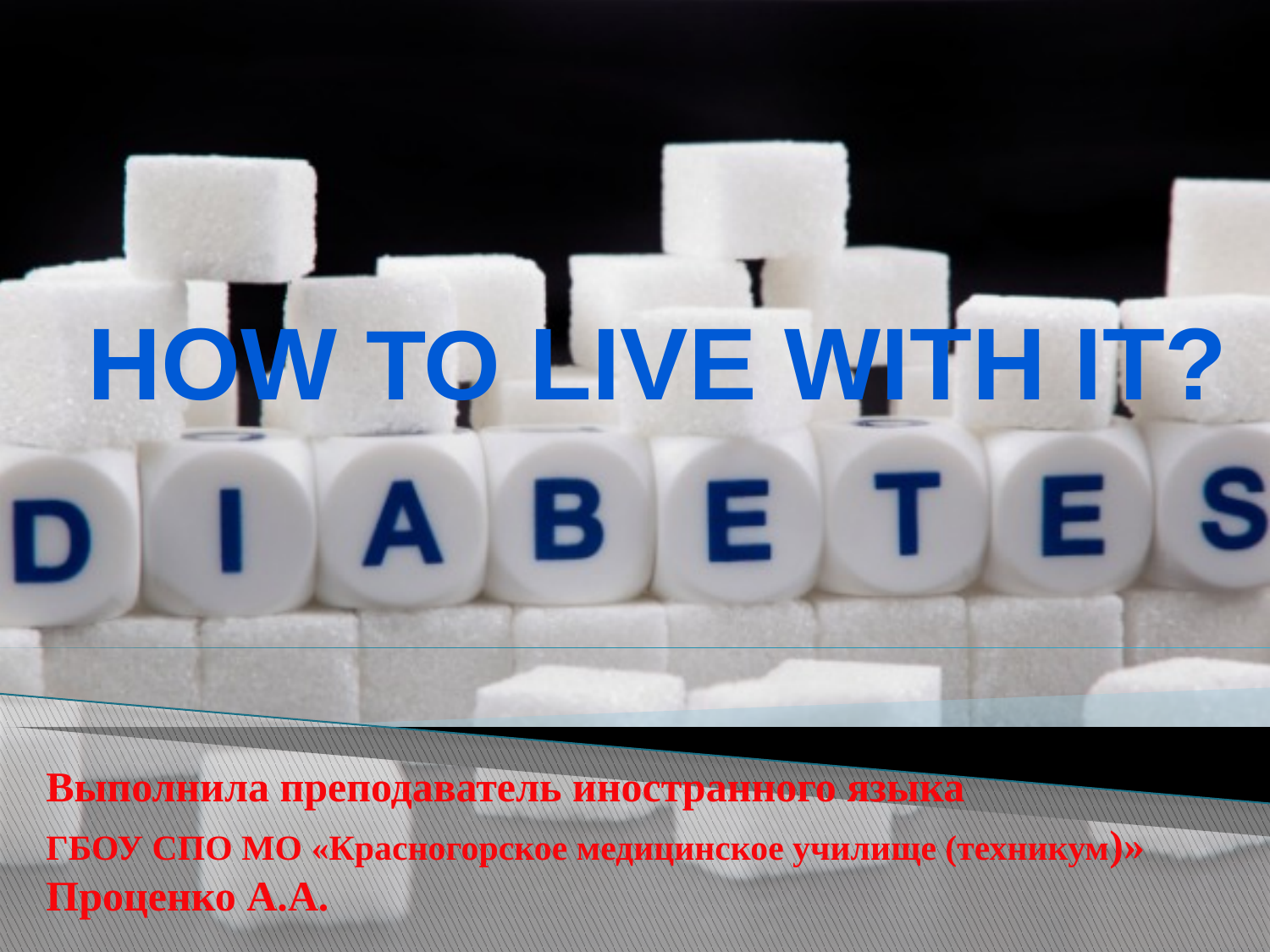

# How то live with it?
Выполнила преподаватель иностранного языка
ГБОУ СПО МО «Красногорское медицинское училище (техникум)» Проценко А.А.